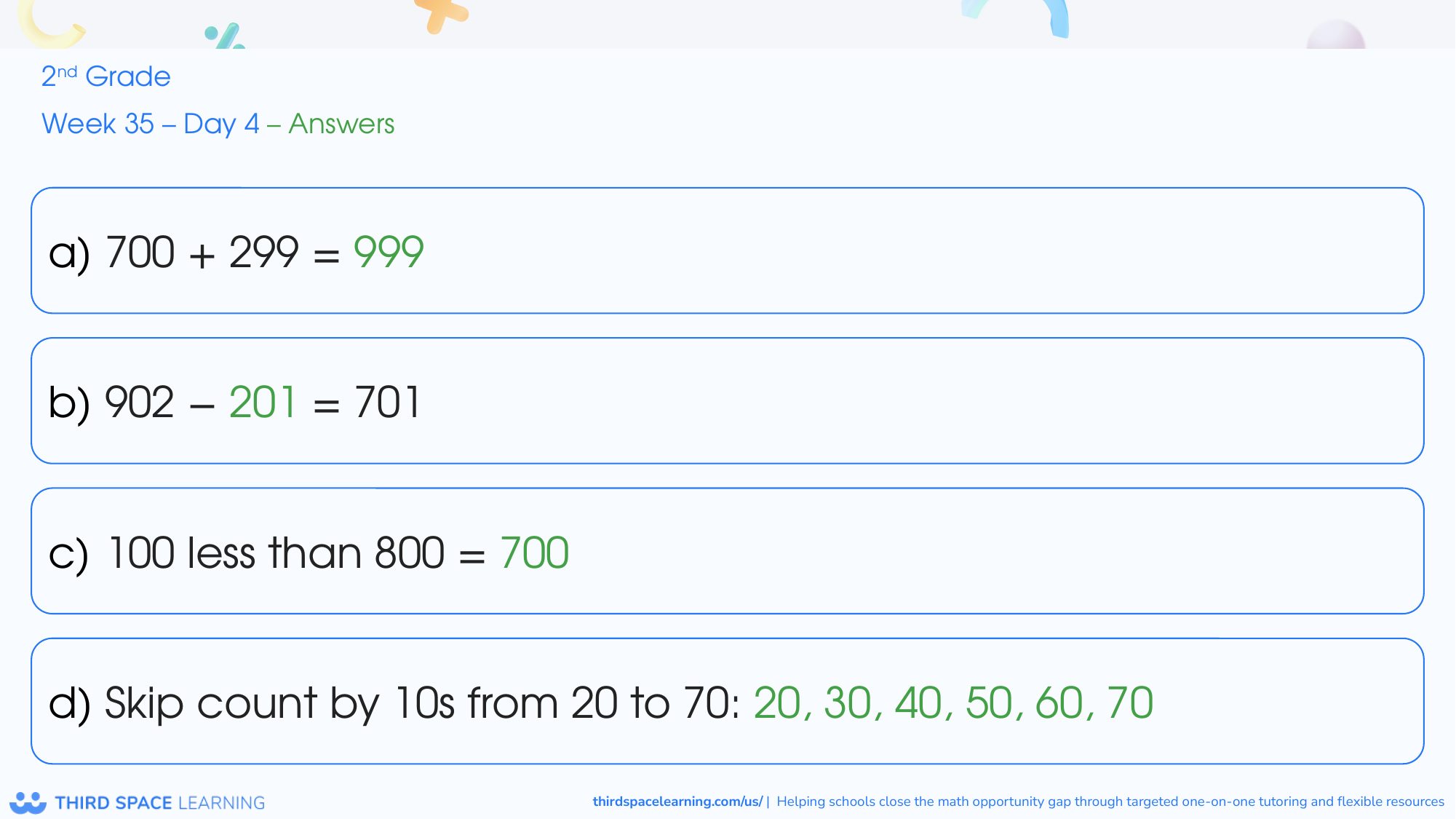

2nd Grade
Week 35 – Day 4 – Answers
700 + 299 = 999
902 − 201 = 701
100 less than 800 = 700
Skip count by 10s from 20 to 70: 20, 30, 40, 50, 60, 70